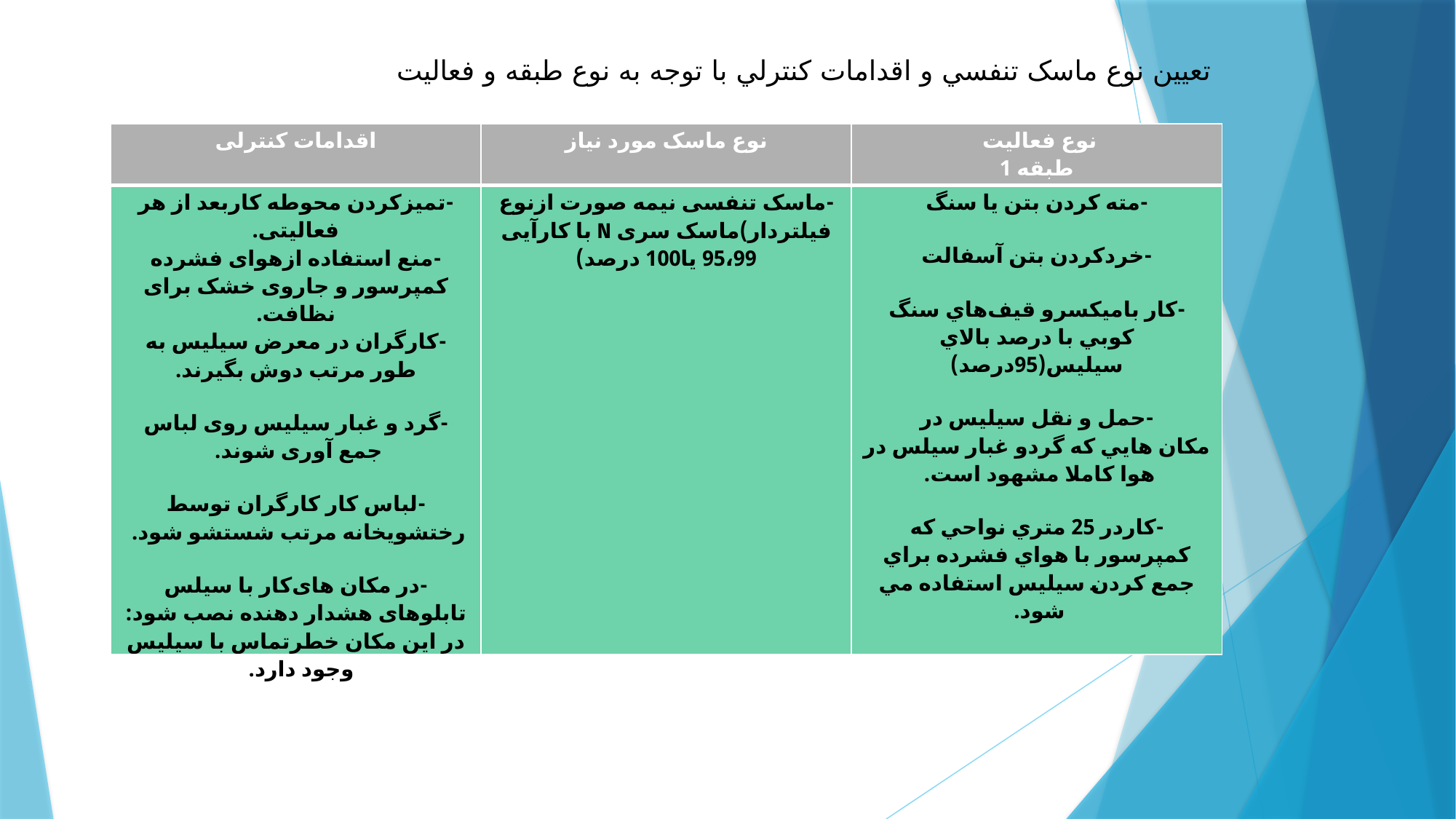

تعيين نوع ماسک تنفسي و اقدامات كنترلي با توجه به نوع طبقه و فعاليت
| اقدامات كنترلی | نوع ماسک مورد نیاز | نوع فعالیت طبقه 1 |
| --- | --- | --- |
| -تمیزکردن محوطه کاربعد از هر فعالیتی. -منع استفاده ازهوای فشرده کمپرسور و جاروی خشک برای نظافت. -کارگران در معرض سیلیس به طور مرتب دوش بگیرند. -گرد و غبار سیلیس روی لباس جمع آوری شوند. -لباس کار کارگران توسط رختشويخانه مرتب شستشو شود. -در مكان های‌کار با سیلس تابلوهای هشدار دهنده نصب شود: در اين مكان خطرتماس با سیلیس وجود دارد. | -ماسک تنفسی نیمه صورت ازنوع فیلتردار)ماسک سری N با کارآيی 95،99 يا100 درصد) | -مته كردن بتن يا سنگ -خردكردن بتن آسفالت -کار باميكسرو قيف‌هاي سنگ كوبي با درصد بالاي سيليس(95درصد) -حمل و نقل سيليس در مكان هايي كه گردو غبار سيلس در هوا كاملا مشهود است. -كاردر 25 متري نواحي كه كمپرسور با هواي فشرده براي جمع كردن سيليس استفاده مي شود. |